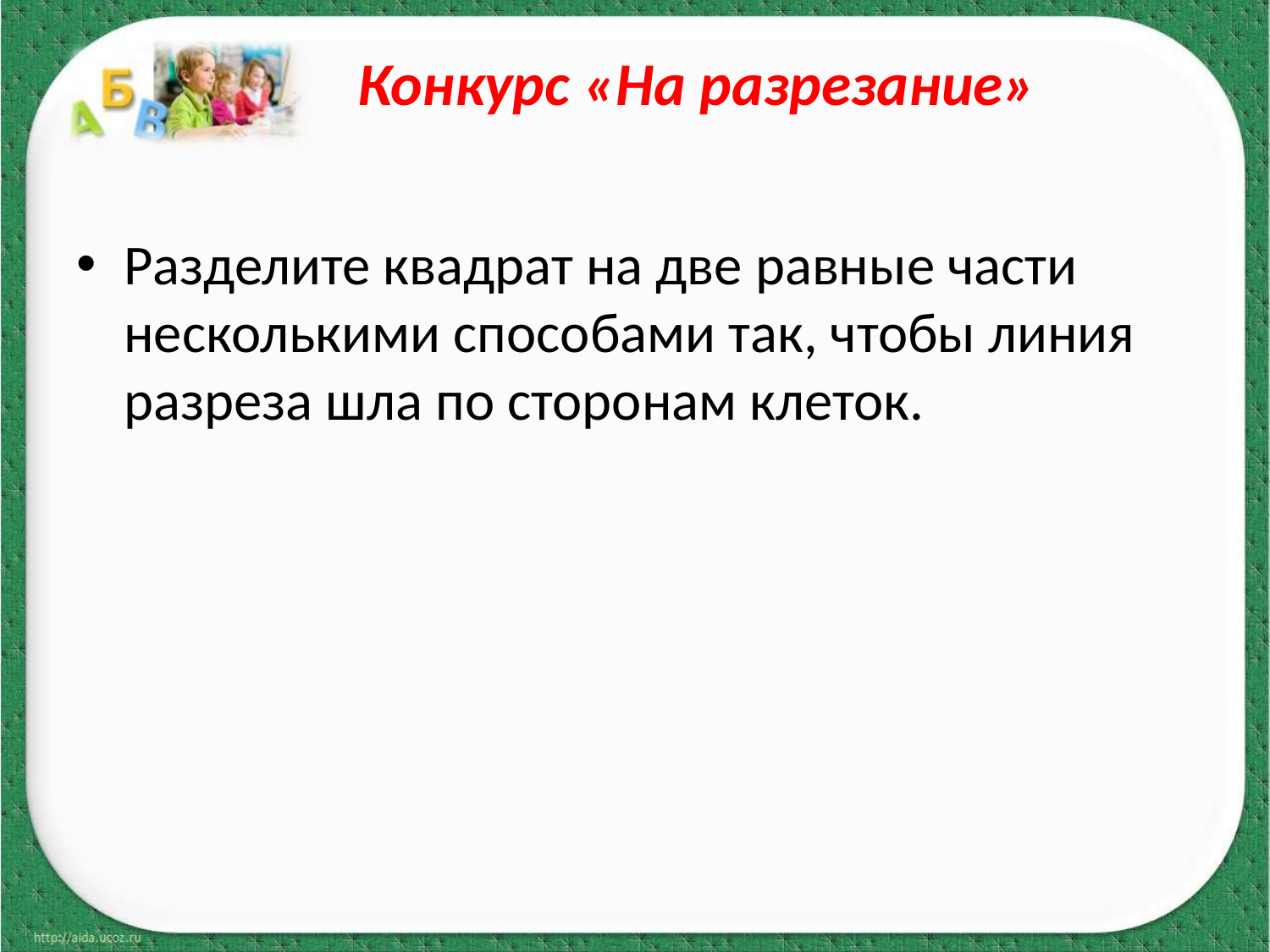

# Конкурс «На разрезание»
Разделите квадрат на две равные части несколькими способами так, чтобы линия разреза шла по сторонам клеток.